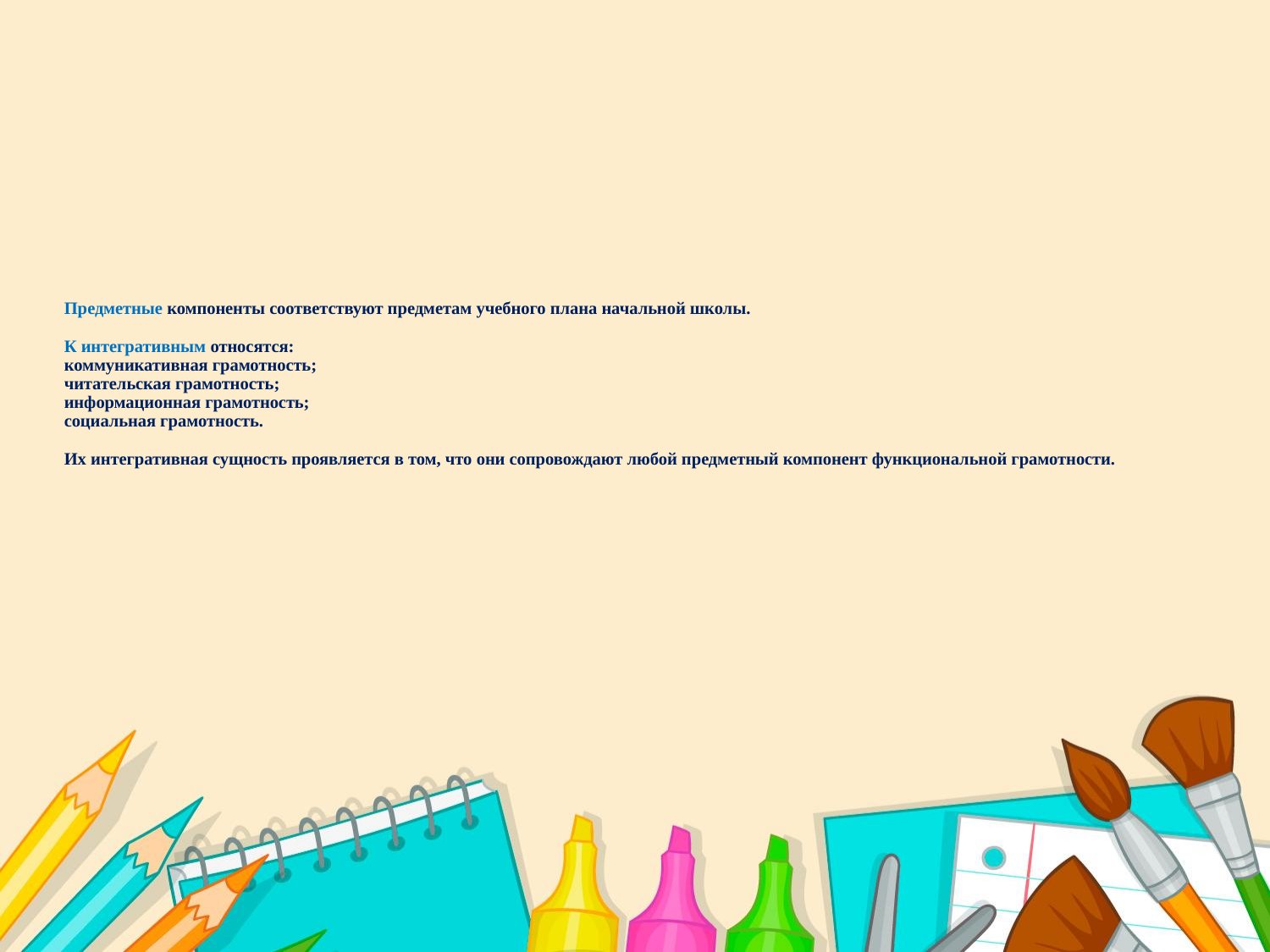

# Предметные компоненты соответствуют предметам учебного плана начальной школы. К интегративным относятся: коммуникативная грамотность; читательская грамотность; информационная грамотность; социальная грамотность. Их интегративная сущность проявляется в том, что они сопровождают любой предметный компонент функциональной грамотности.